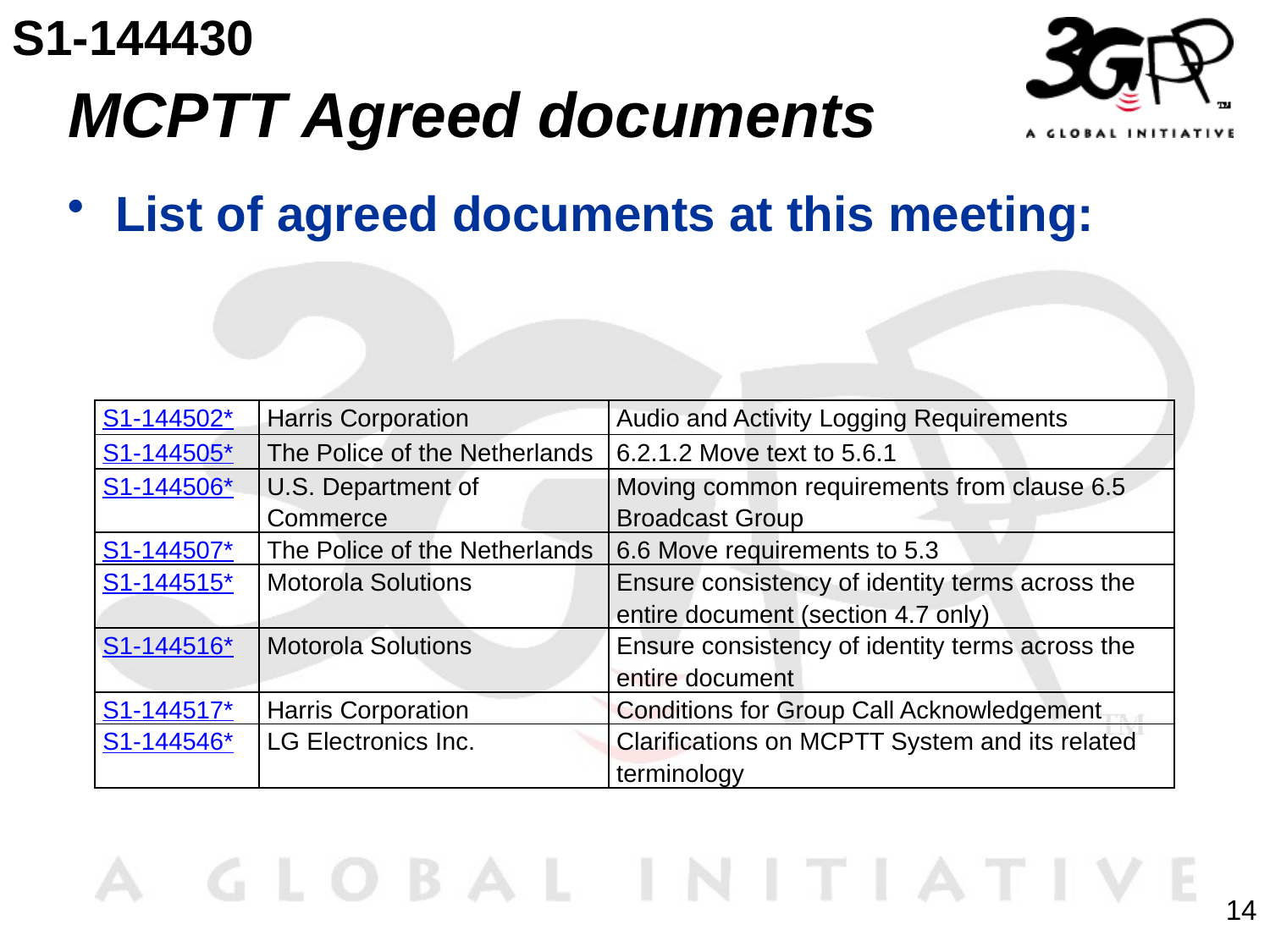

S1-144430
# MCPTT Agreed documents
List of agreed documents at this meeting:

| S1-144502\* | Harris Corporation | Audio and Activity Logging Requirements |
| --- | --- | --- |
| S1-144505\* | The Police of the Netherlands | 6.2.1.2 Move text to 5.6.1 |
| S1-144506\* | U.S. Department of Commerce | Moving common requirements from clause 6.5 Broadcast Group |
| S1-144507\* | The Police of the Netherlands | 6.6 Move requirements to 5.3 |
| S1-144515\* | Motorola Solutions | Ensure consistency of identity terms across the entire document (section 4.7 only) |
| S1-144516\* | Motorola Solutions | Ensure consistency of identity terms across the entire document |
| S1-144517\* | Harris Corporation | Conditions for Group Call Acknowledgement |
| S1-144546\* | LG Electronics Inc. | Clarifications on MCPTT System and its related terminology |
14